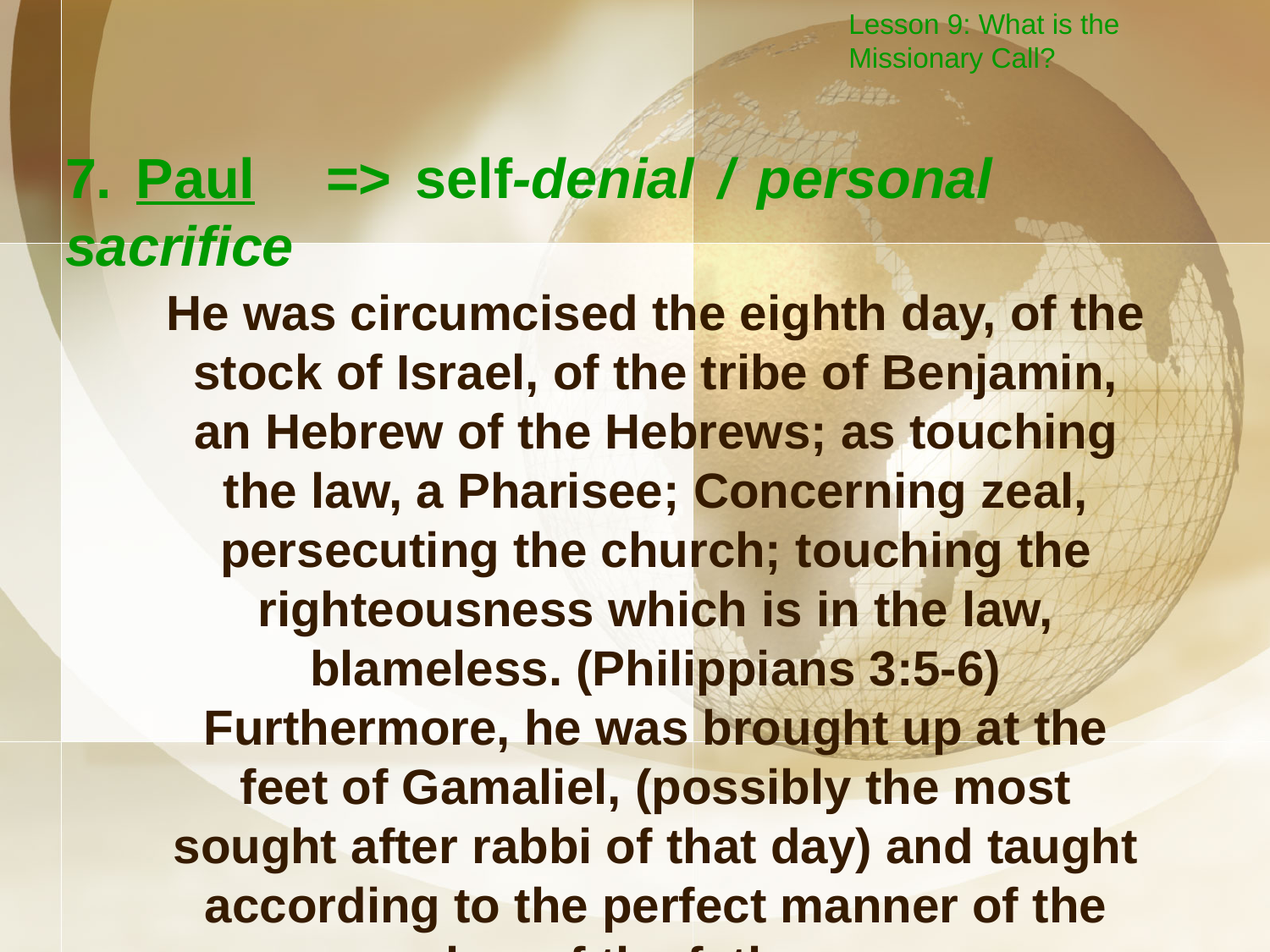

Lesson 9: What is the Missionary Call?
7. Paul   => self-denial / personal sacrifice
He was circumcised the eighth day, of the stock of Israel, of the tribe of Benjamin, an Hebrew of the Hebrews; as touching the law, a Pharisee; Concerning zeal, persecuting the church; touching the righteousness which is in the law, blameless. (Philippians 3:5-6) Furthermore, he was brought up at the feet of Gamaliel, (possibly the most sought after rabbi of that day) and taught according to the perfect manner of the law of the fathers.